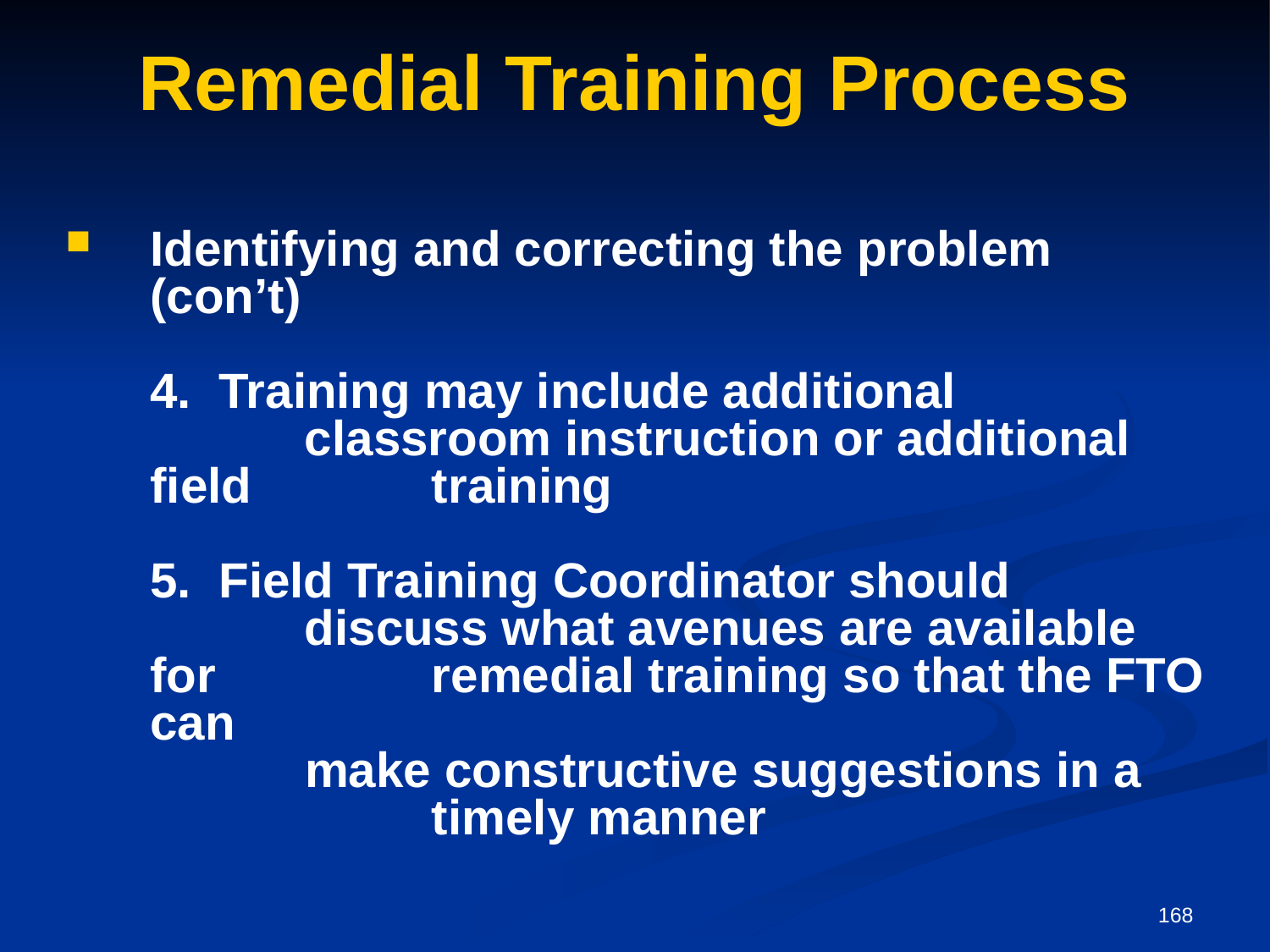

# Remedial Training Process
Identifying and correcting the problem (con’t)

	4.  Training may include additional 	 	 	  classroom instruction or additional field 	 	  training

	5.  Field Training Coordinator should 	  	  	  discuss what avenues are available for 	  	  remedial training so that the FTO can
		  make constructive suggestions in a 	  	 	  timely manner

168